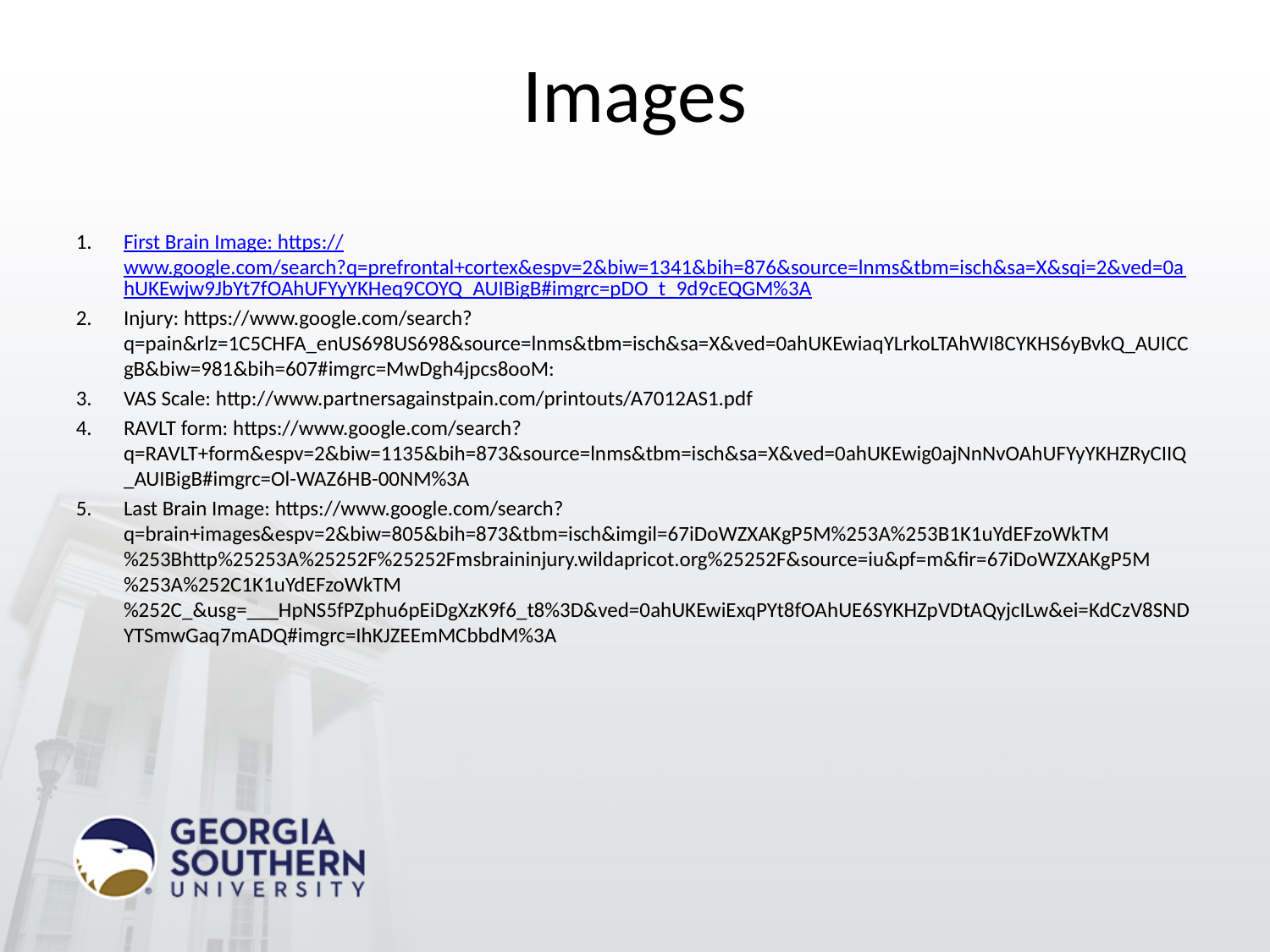

# Images
First Brain Image: https://www.google.com/search?q=prefrontal+cortex&espv=2&biw=1341&bih=876&source=lnms&tbm=isch&sa=X&sqi=2&ved=0ahUKEwjw9JbYt7fOAhUFYyYKHeq9COYQ_AUIBigB#imgrc=pDO_t_9d9cEQGM%3A
Injury: https://www.google.com/search?q=pain&rlz=1C5CHFA_enUS698US698&source=lnms&tbm=isch&sa=X&ved=0ahUKEwiaqYLrkoLTAhWI8CYKHS6yBvkQ_AUICCgB&biw=981&bih=607#imgrc=MwDgh4jpcs8ooM:
VAS Scale: http://www.partnersagainstpain.com/printouts/A7012AS1.pdf
RAVLT form: https://www.google.com/search?q=RAVLT+form&espv=2&biw=1135&bih=873&source=lnms&tbm=isch&sa=X&ved=0ahUKEwig0ajNnNvOAhUFYyYKHZRyCIIQ_AUIBigB#imgrc=Ol-WAZ6HB-00NM%3A
Last Brain Image: https://www.google.com/search?q=brain+images&espv=2&biw=805&bih=873&tbm=isch&imgil=67iDoWZXAKgP5M%253A%253B1K1uYdEFzoWkTM%253Bhttp%25253A%25252F%25252Fmsbraininjury.wildapricot.org%25252F&source=iu&pf=m&fir=67iDoWZXAKgP5M%253A%252C1K1uYdEFzoWkTM%252C_&usg=___HpNS5fPZphu6pEiDgXzK9f6_t8%3D&ved=0ahUKEwiExqPYt8fOAhUE6SYKHZpVDtAQyjcILw&ei=KdCzV8SNDYTSmwGaq7mADQ#imgrc=IhKJZEEmMCbbdM%3A